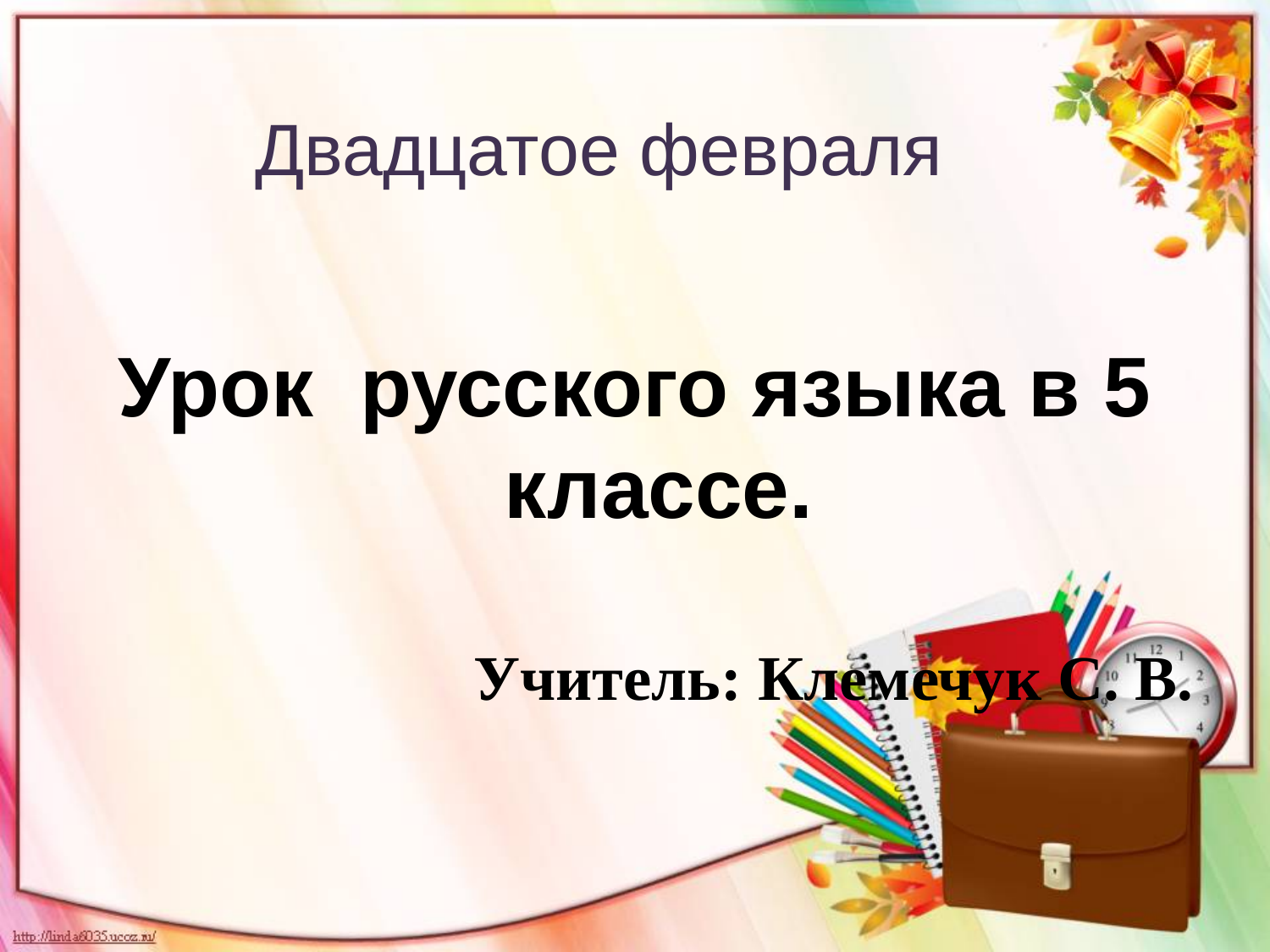

# Двадцатое февраля
Урок  русского языка в 5 классе.

Учитель: Клемечук С. В.